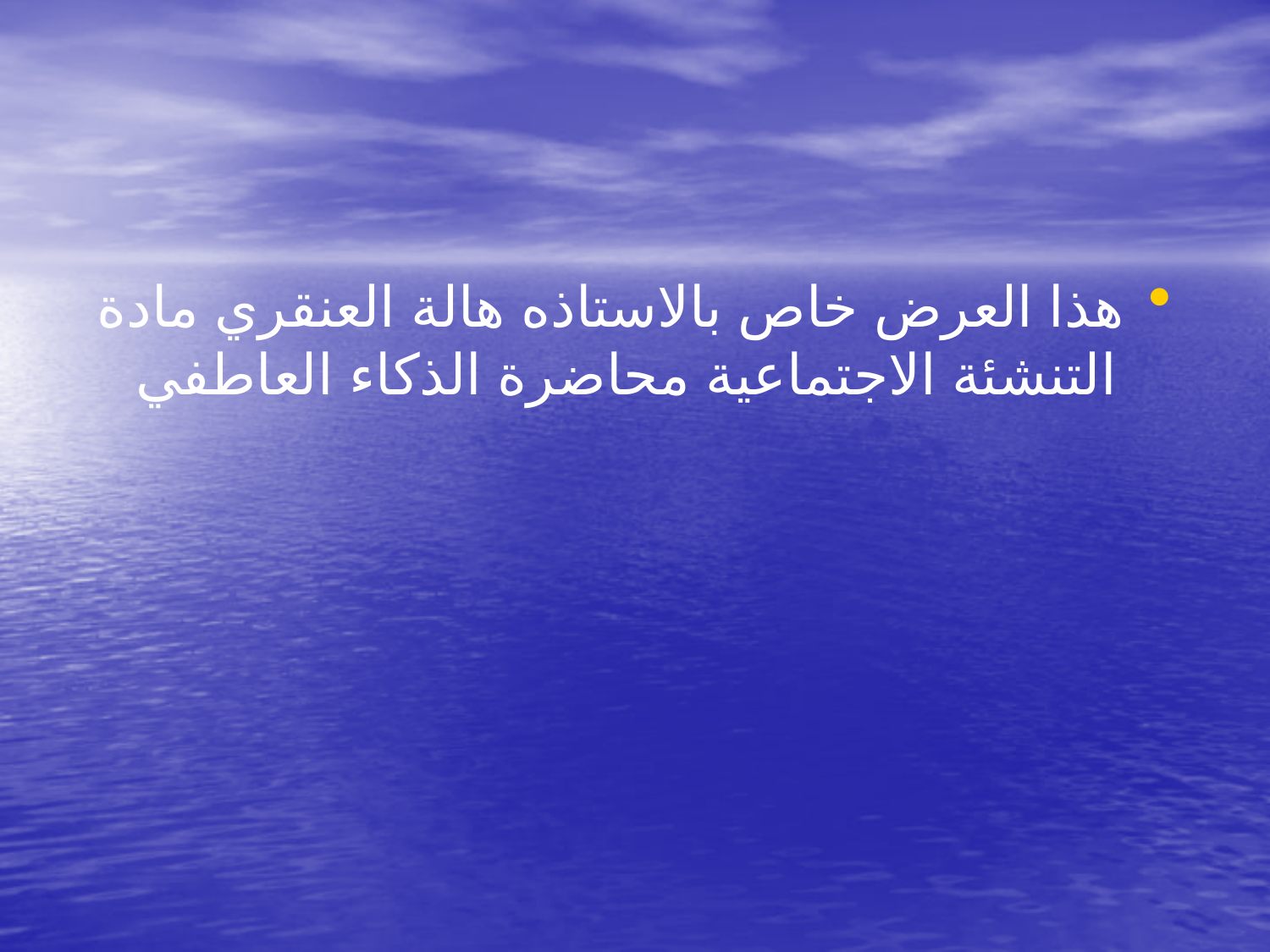

#
هذا العرض خاص بالاستاذه هالة العنقري مادة التنشئة الاجتماعية محاضرة الذكاء العاطفي